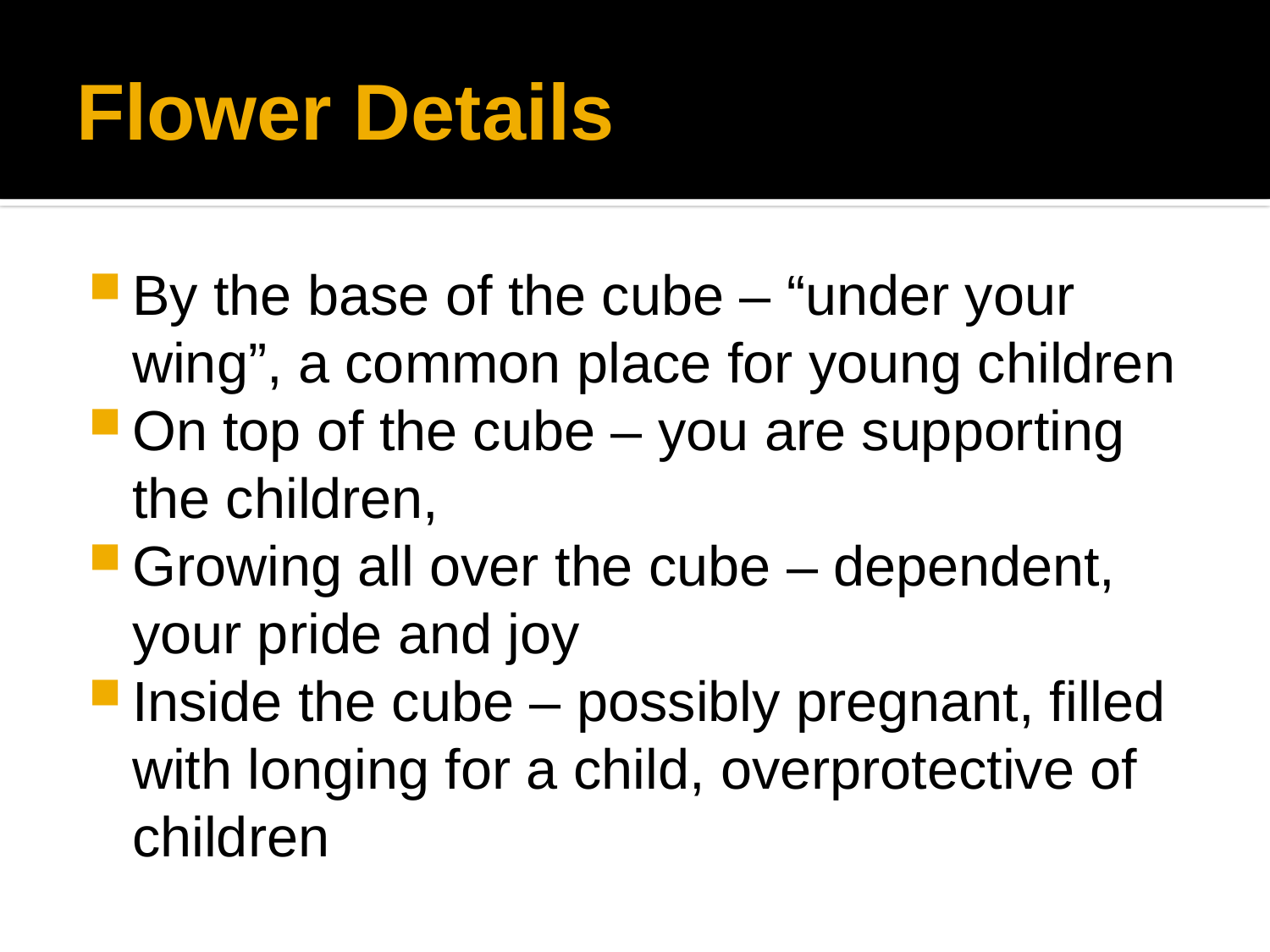

# Flower Details
By the base of the cube – “under your wing”, a common place for young children
On top of the cube – you are supporting the children,
Growing all over the cube – dependent, your pride and joy
Inside the cube – possibly pregnant, filled with longing for a child, overprotective of children